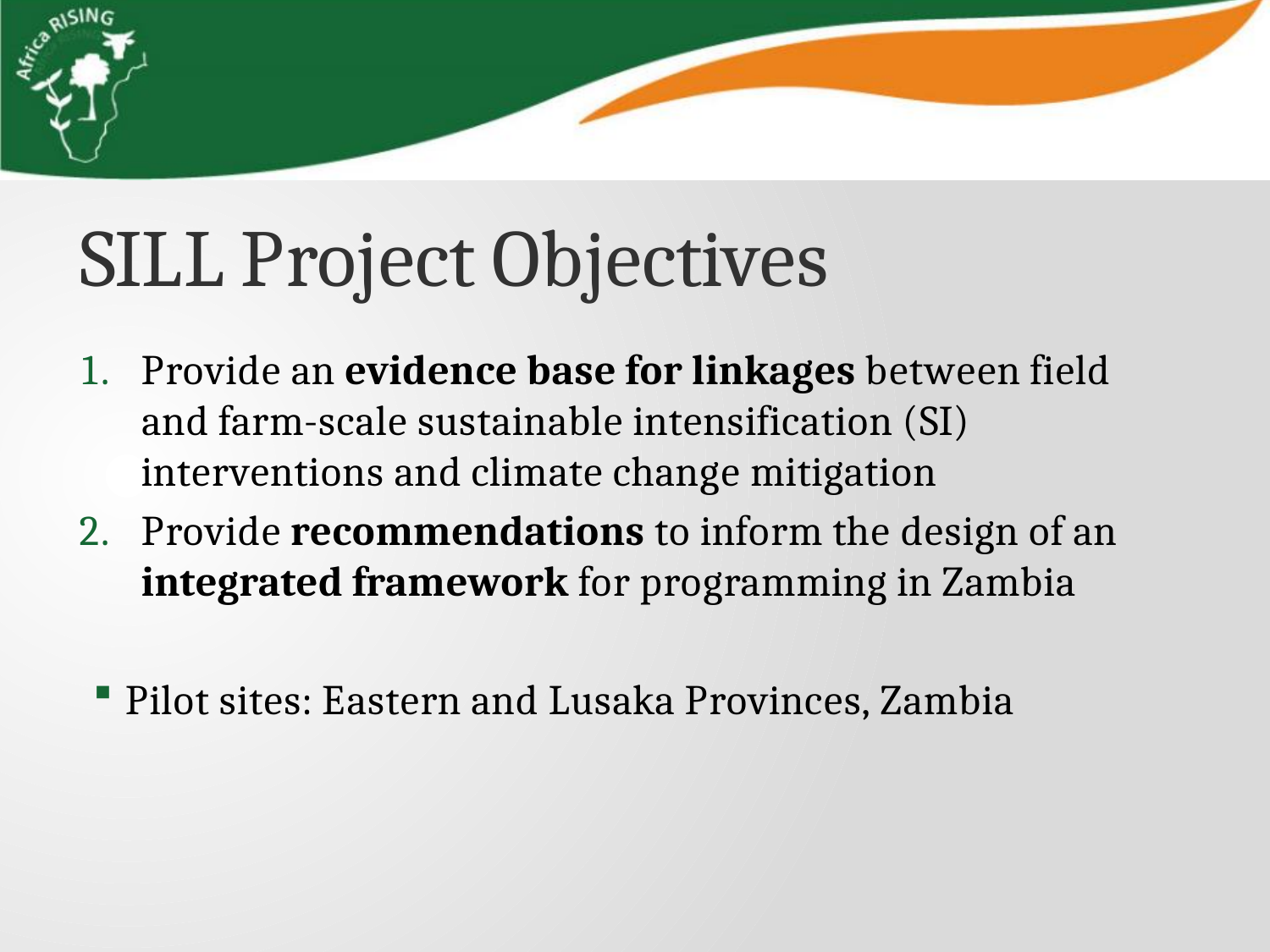

# SILL Project Objectives
Provide an evidence base for linkages between field and farm-scale sustainable intensification (SI) interventions and climate change mitigation
Provide recommendations to inform the design of an integrated framework for programming in Zambia

Pilot sites: Eastern and Lusaka Provinces, Zambia